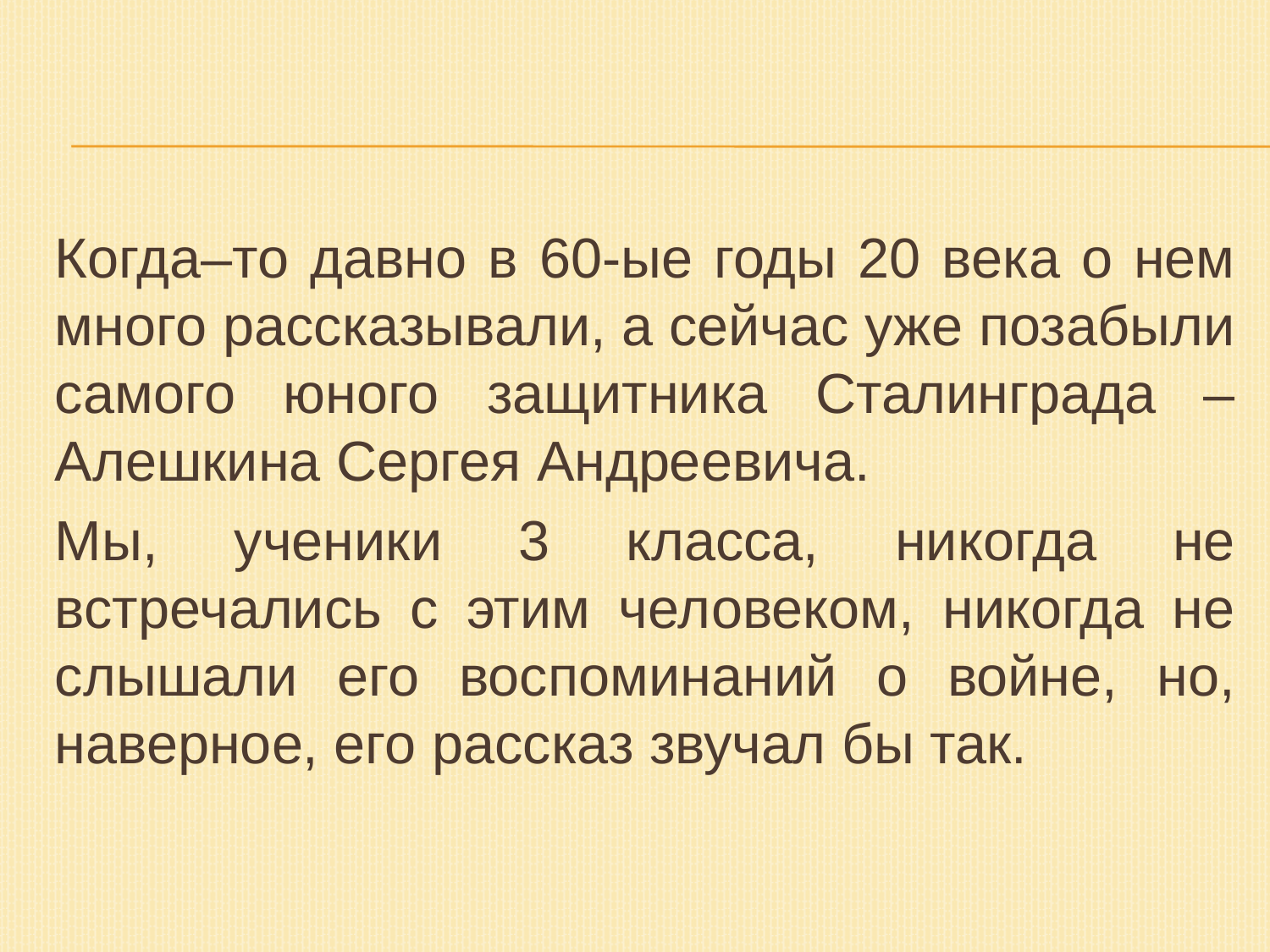

#
Когда–то давно в 60-ые годы 20 века о нем много рассказывали, а сейчас уже позабыли самого юного защитника Сталинграда –Алешкина Сергея Андреевича.
Мы, ученики 3 класса, никогда не встречались с этим человеком, никогда не слышали его воспоминаний о войне, но, наверное, его рассказ звучал бы так.